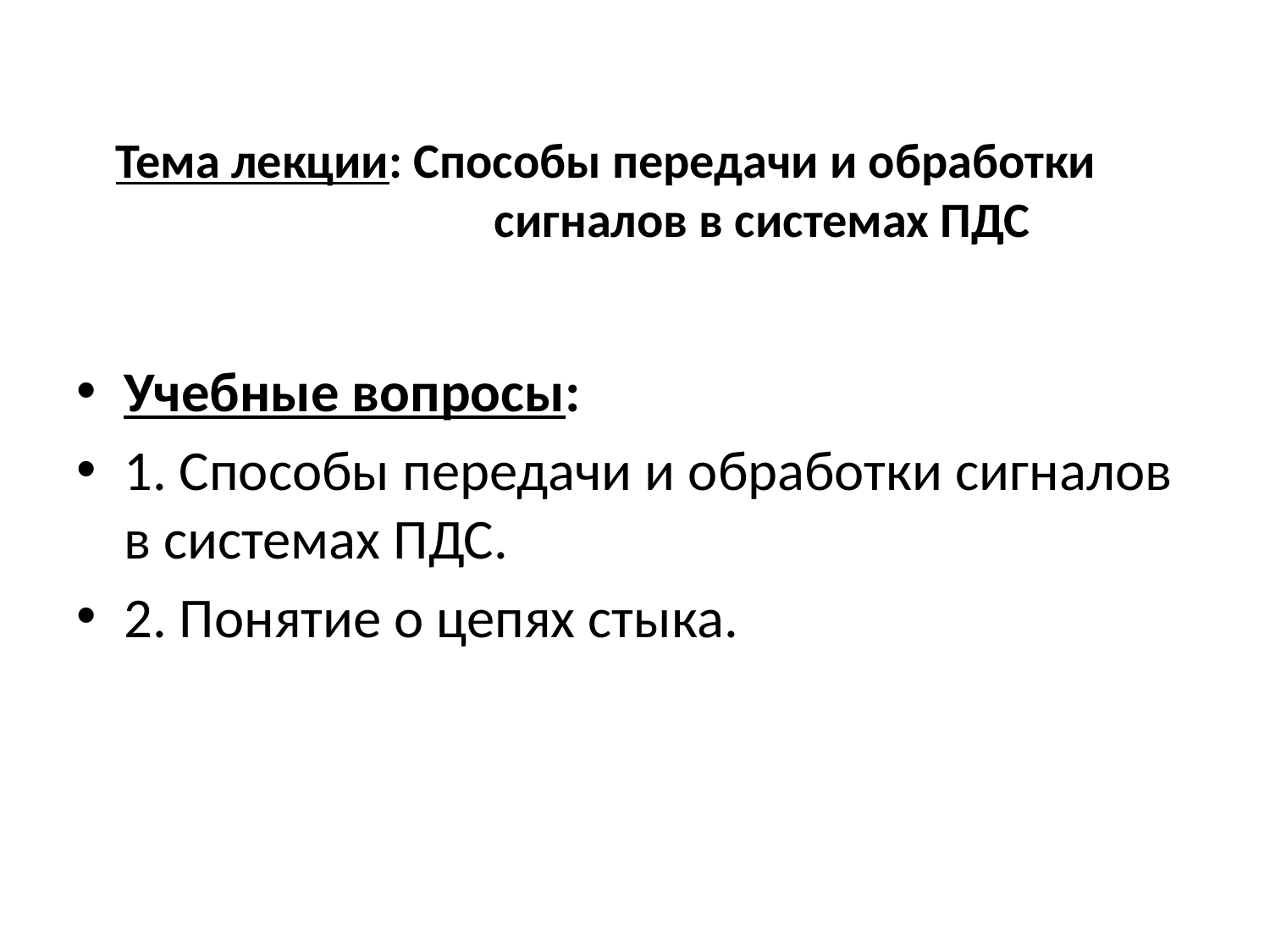

# Тема лекции: Способы передачи и обработки 	  		сигналов в системах ПДС
Учебные вопросы:
1. Способы передачи и обработки сигналов в системах ПДС.
2. Понятие о цепях стыка.